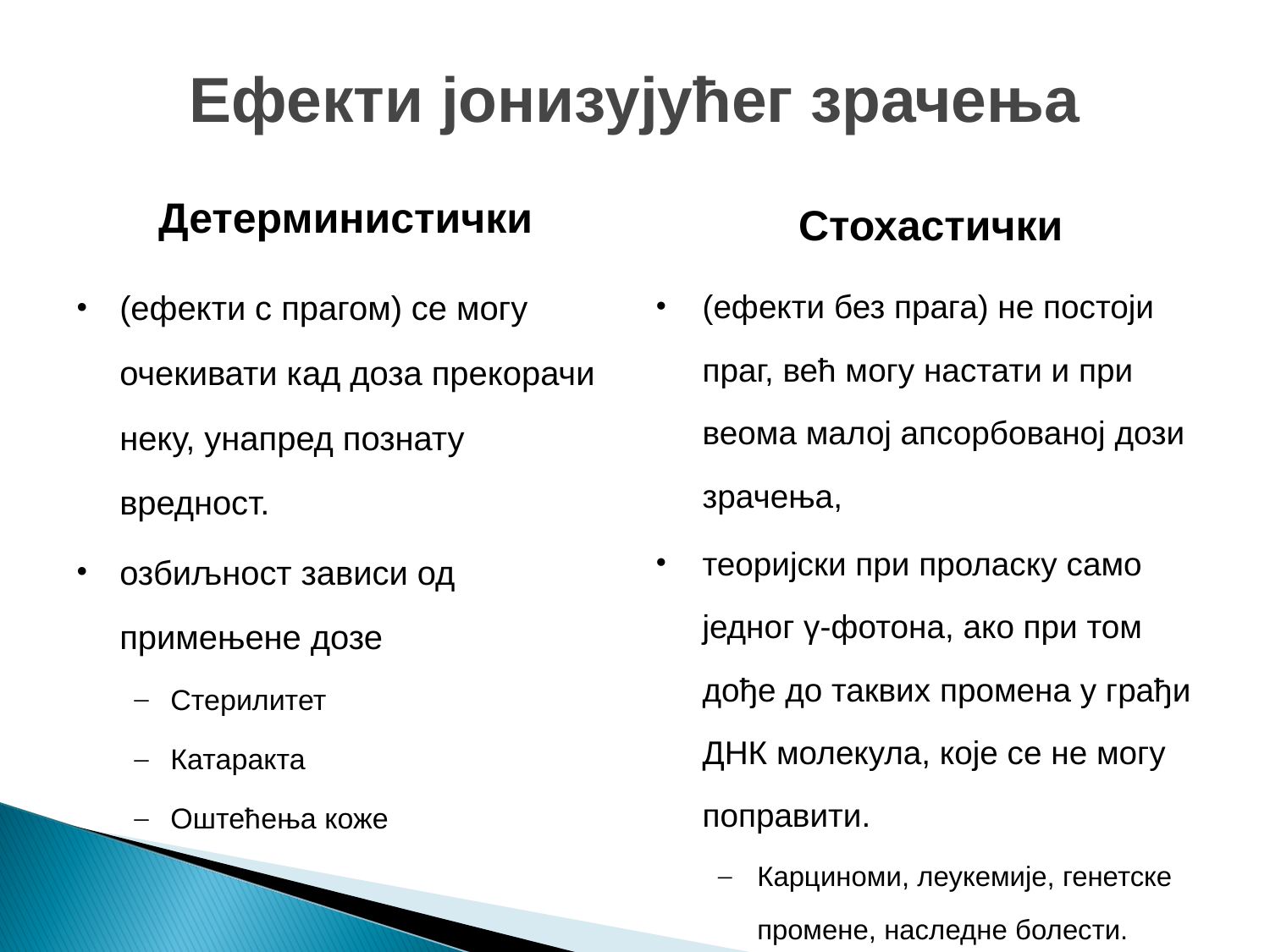

# Ефекти јонизујућег зрачења
Детерминистички
Стохастички
(ефекти с прагом) се могу очекивати кад доза прекорачи неку, унапред познату вредност.
озбиљност зависи од примењене дозе
Стерилитет
Катаракта
Оштећења коже

(ефекти без прага) не постоји праг, већ могу настати и при веома малој апсорбованој дози зрачења,
теоријски при проласку само једног γ-фотона, ако при том дође до таквих промена у грађи ДНК молекула, које се не могу поправити.
Карциноми, леукемије, генетске промене, наследне болести.